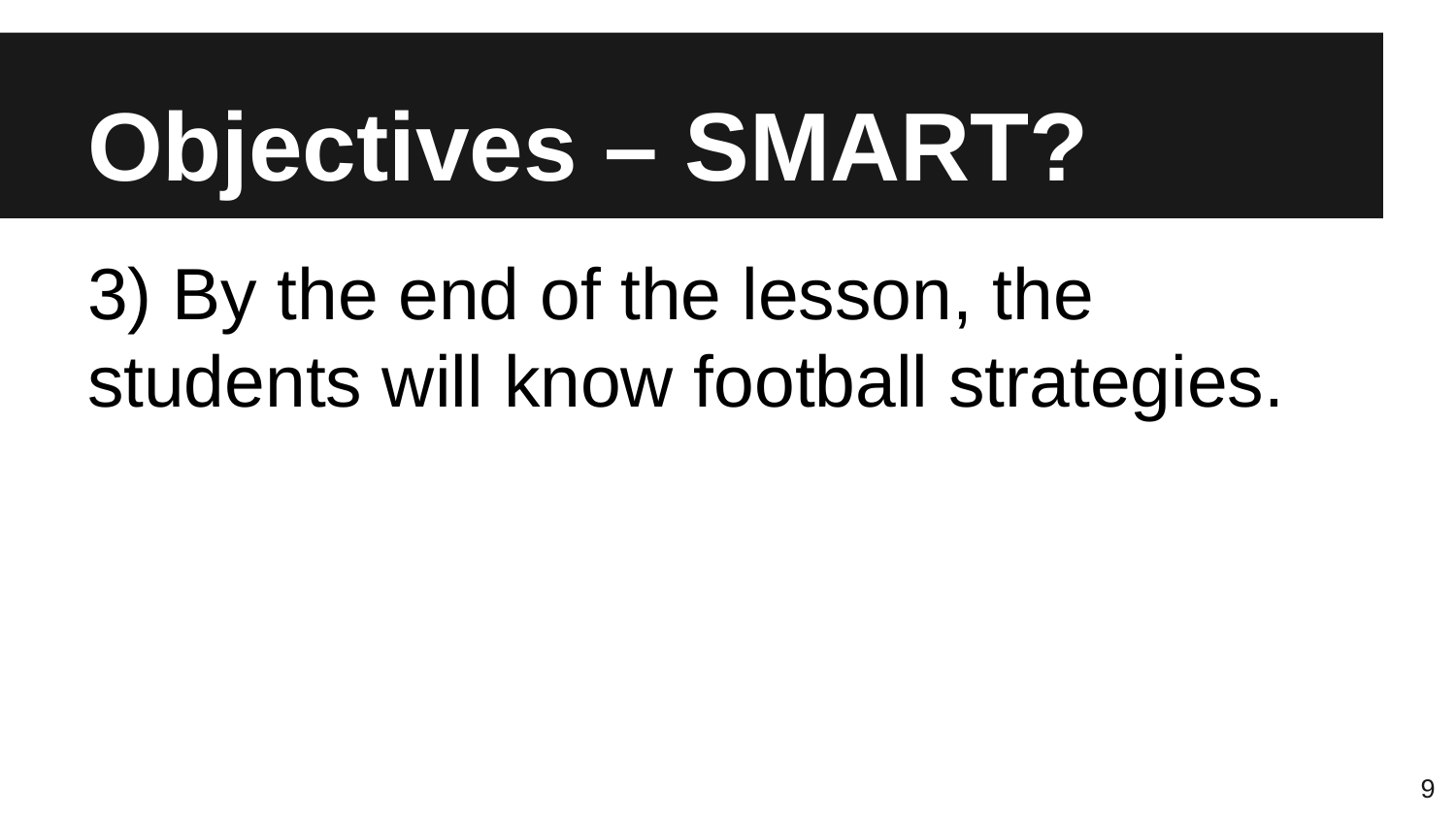

# Objectives – SMART?
3) By the end of the lesson, the students will know football strategies.
9